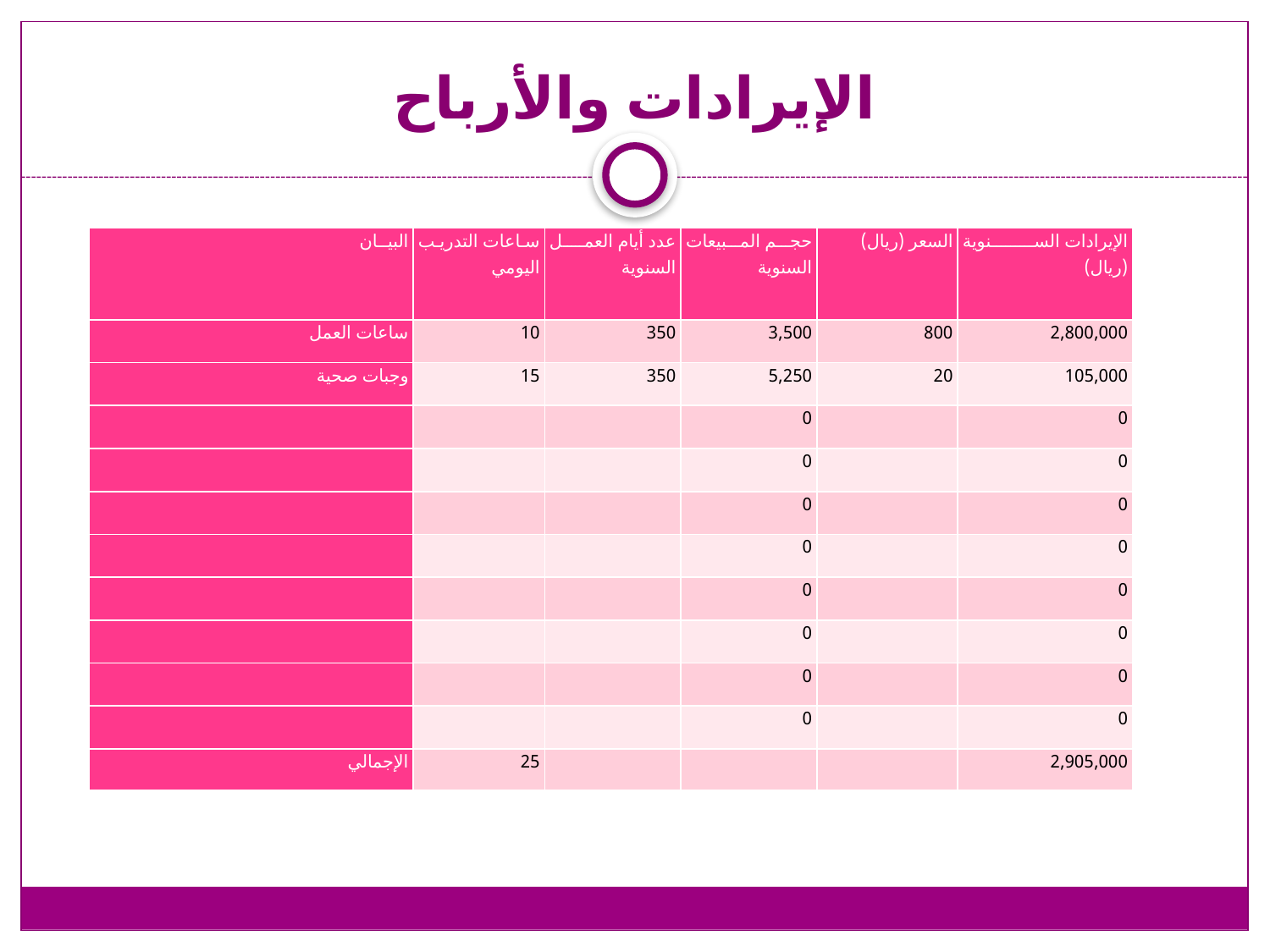

# الإيرادات والأرباح
| البيــان | ساعات التدريب اليومي | عدد أيام العمل السنوية | حجم المبيعات السنوية | السعر (ريال) | الإيرادات السنوية (ريال) |
| --- | --- | --- | --- | --- | --- |
| ساعات العمل | 10 | 350 | 3,500 | 800 | 2,800,000 |
| وجبات صحية | 15 | 350 | 5,250 | 20 | 105,000 |
|  |  |  | 0 |  | 0 |
|  |  |  | 0 |  | 0 |
|  |  |  | 0 |  | 0 |
|  |  |  | 0 |  | 0 |
|  |  |  | 0 |  | 0 |
|  |  |  | 0 |  | 0 |
|  |  |  | 0 |  | 0 |
|  |  |  | 0 |  | 0 |
| الإجمالي | 25 |  |  |  | 2,905,000 |